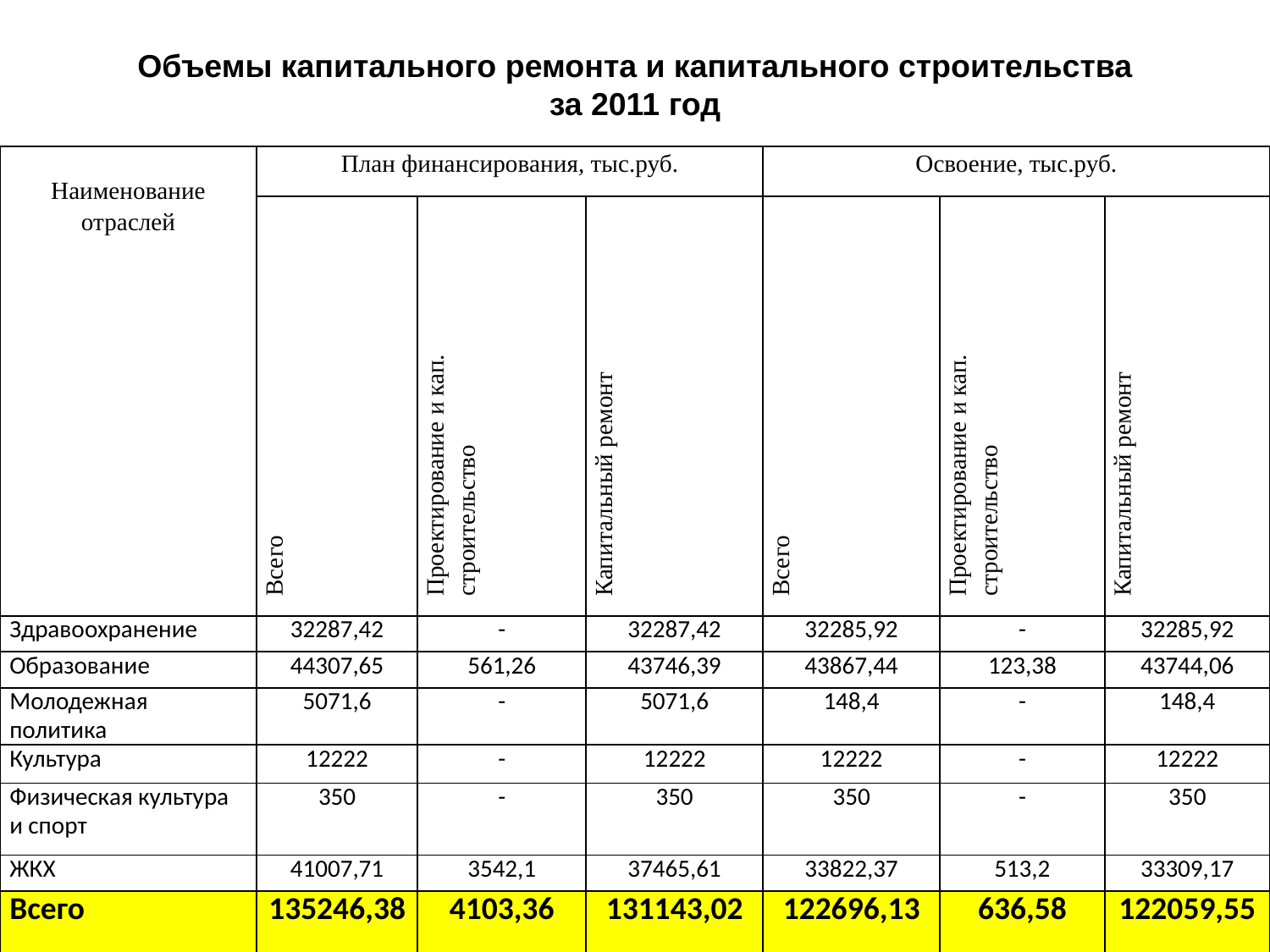

Объемы капитального ремонта и капитального строительства
за 2011 год

| Наименование отраслей | План финансирования, тыс.руб. |  |  | Освоение, тыс.руб. |  |  |
| --- | --- | --- | --- | --- | --- | --- |
|  | Всего | Проектирование и кап. строительство | Капитальный ремонт | Всего | Проектирование и кап. строительство | Капитальный ремонт |
| Здравоохранение | 32287,42 | - | 32287,42 | 32285,92 | - | 32285,92 |
| Образование | 44307,65 | 561,26 | 43746,39 | 43867,44 | 123,38 | 43744,06 |
| Молодежная политика | 5071,6 | - | 5071,6 | 148,4 | - | 148,4 |
| Культура | 12222 | - | 12222 | 12222 | - | 12222 |
| Физическая культура и спорт | 350 | - | 350 | 350 | - | 350 |
| ЖКХ | 41007,71 | 3542,1 | 37465,61 | 33822,37 | 513,2 | 33309,17 |
| Всего | 135246,38 | 4103,36 | 131143,02 | 122696,13 | 636,58 | 122059,55 |